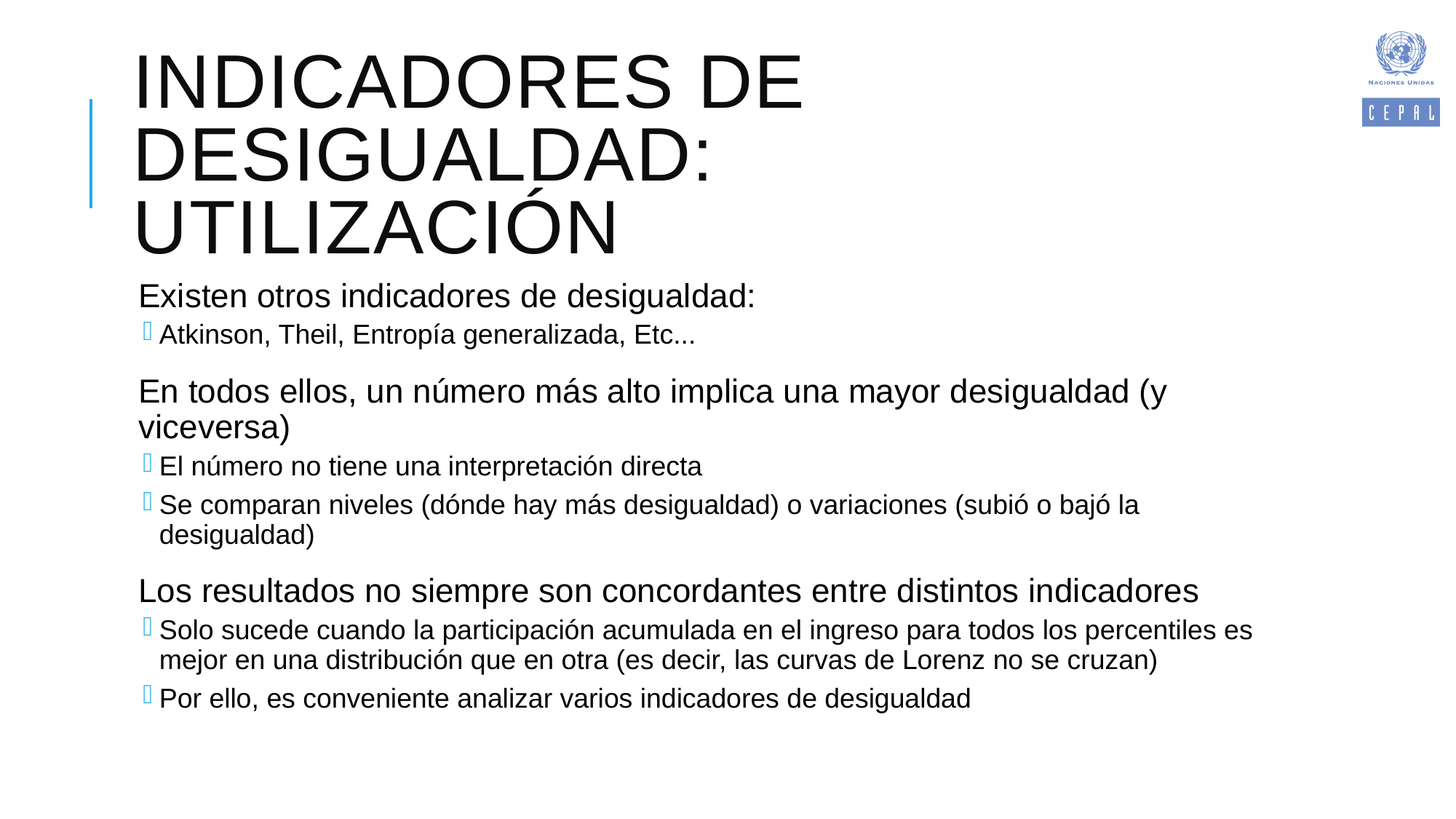

# Indicadores de desigualdad: Utilización
Existen otros indicadores de desigualdad:
Atkinson, Theil, Entropía generalizada, Etc...
En todos ellos, un número más alto implica una mayor desigualdad (y viceversa)
El número no tiene una interpretación directa
Se comparan niveles (dónde hay más desigualdad) o variaciones (subió o bajó la desigualdad)
Los resultados no siempre son concordantes entre distintos indicadores
Solo sucede cuando la participación acumulada en el ingreso para todos los percentiles es mejor en una distribución que en otra (es decir, las curvas de Lorenz no se cruzan)
Por ello, es conveniente analizar varios indicadores de desigualdad